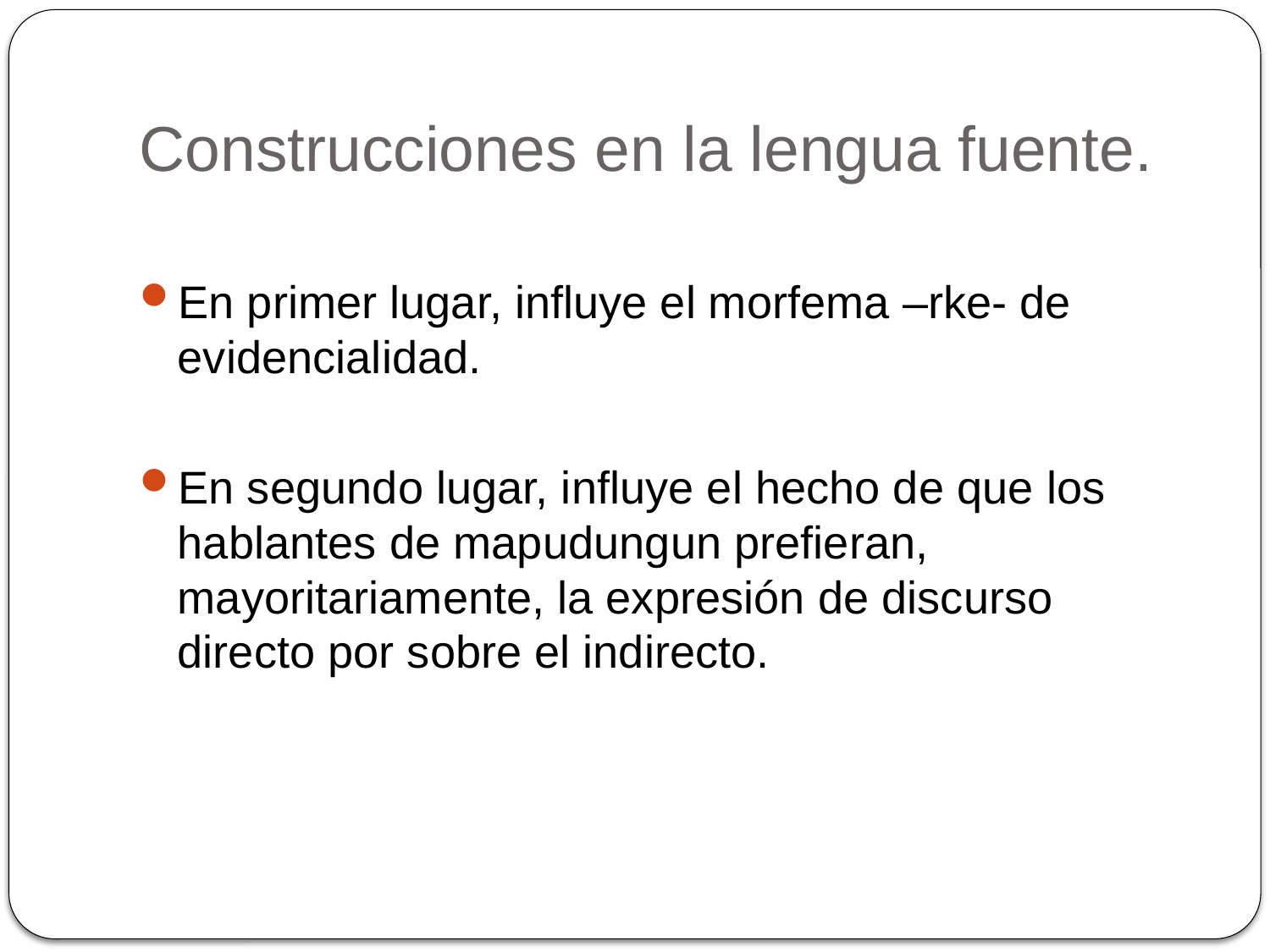

# Construcciones en la lengua fuente.

En primer lugar, influye el morfema –rke- de evidencialidad.

En segundo lugar, influye el hecho de que los hablantes de mapudungun prefieran, mayoritariamente, la expresión de discurso directo por sobre el indirecto.